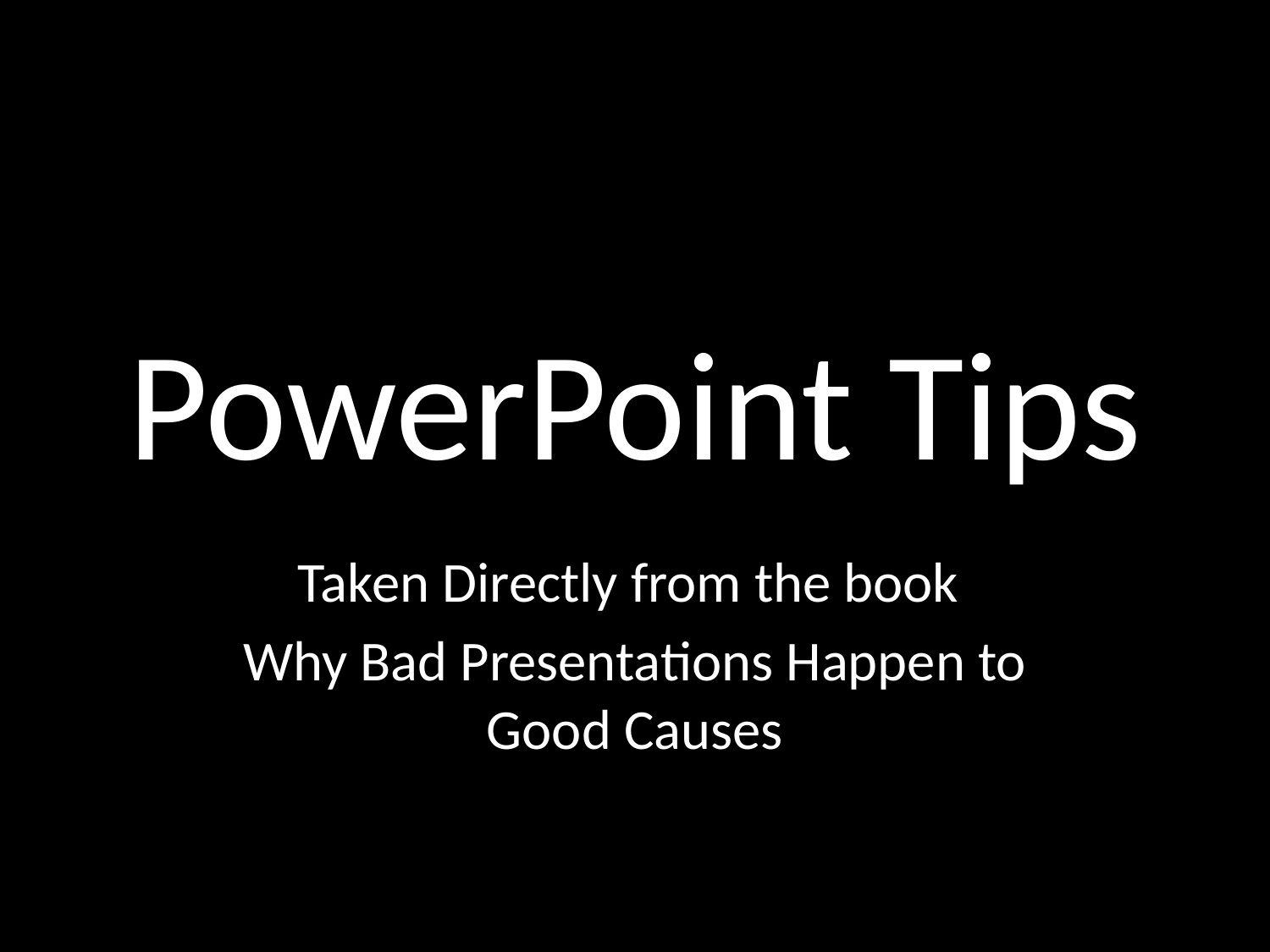

# PowerPoint Tips
Taken Directly from the book
Why Bad Presentations Happen to Good Causes